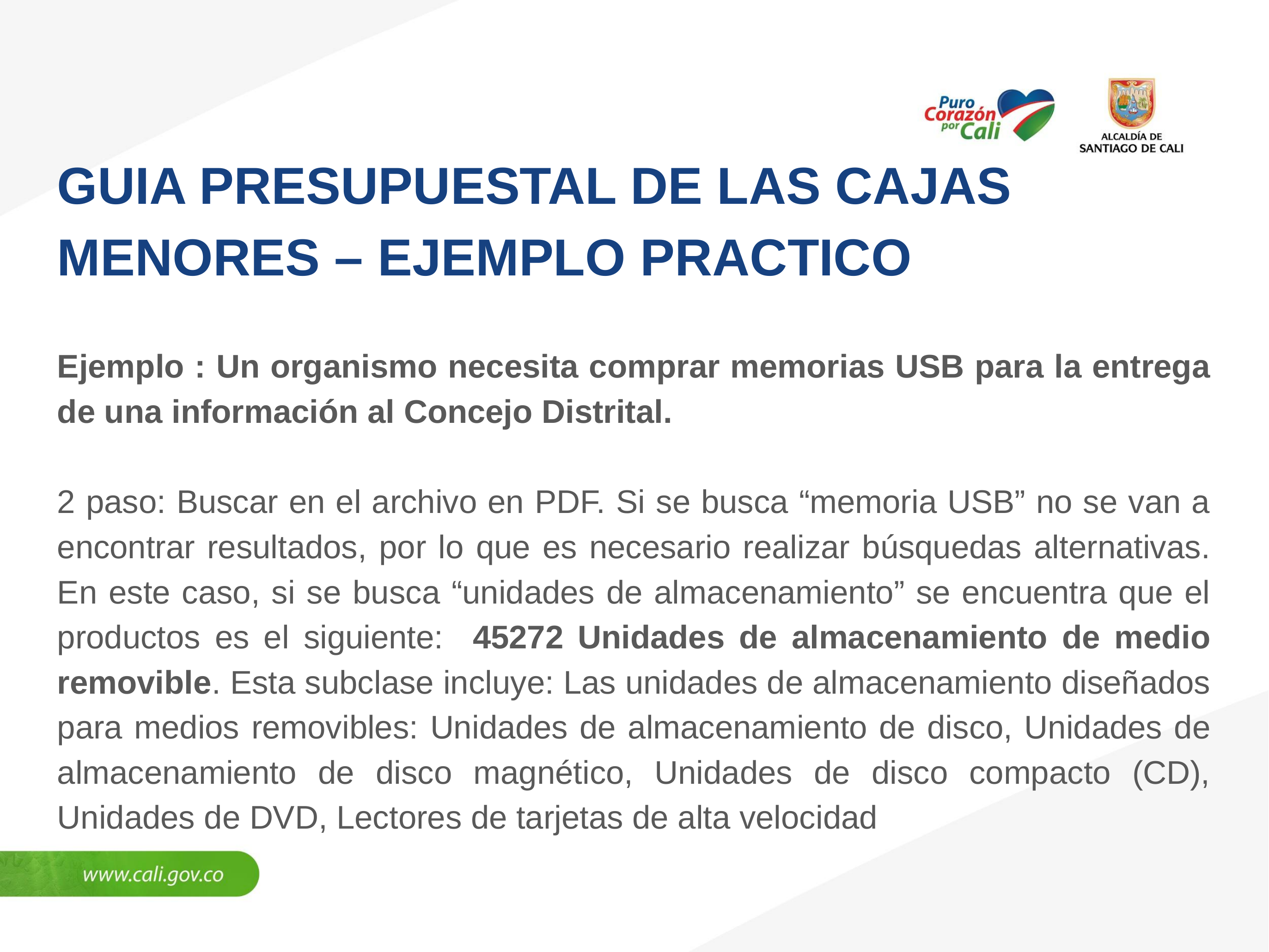

GUIA PRESUPUESTAL DE LAS CAJAS MENORES – EJEMPLO PRACTICO

Ejemplo : Un organismo necesita comprar memorias USB para la entrega de una información al Concejo Distrital.

2 paso: Buscar en el archivo en PDF. Si se busca “memoria USB” no se van a encontrar resultados, por lo que es necesario realizar búsquedas alternativas. En este caso, si se busca “unidades de almacenamiento” se encuentra que el productos es el siguiente:  45272 Unidades de almacenamiento de medio removible. Esta subclase incluye: Las unidades de almacenamiento diseñados para medios removibles: Unidades de almacenamiento de disco, Unidades de almacenamiento de disco magnético, Unidades de disco compacto (CD), Unidades de DVD, Lectores de tarjetas de alta velocidad